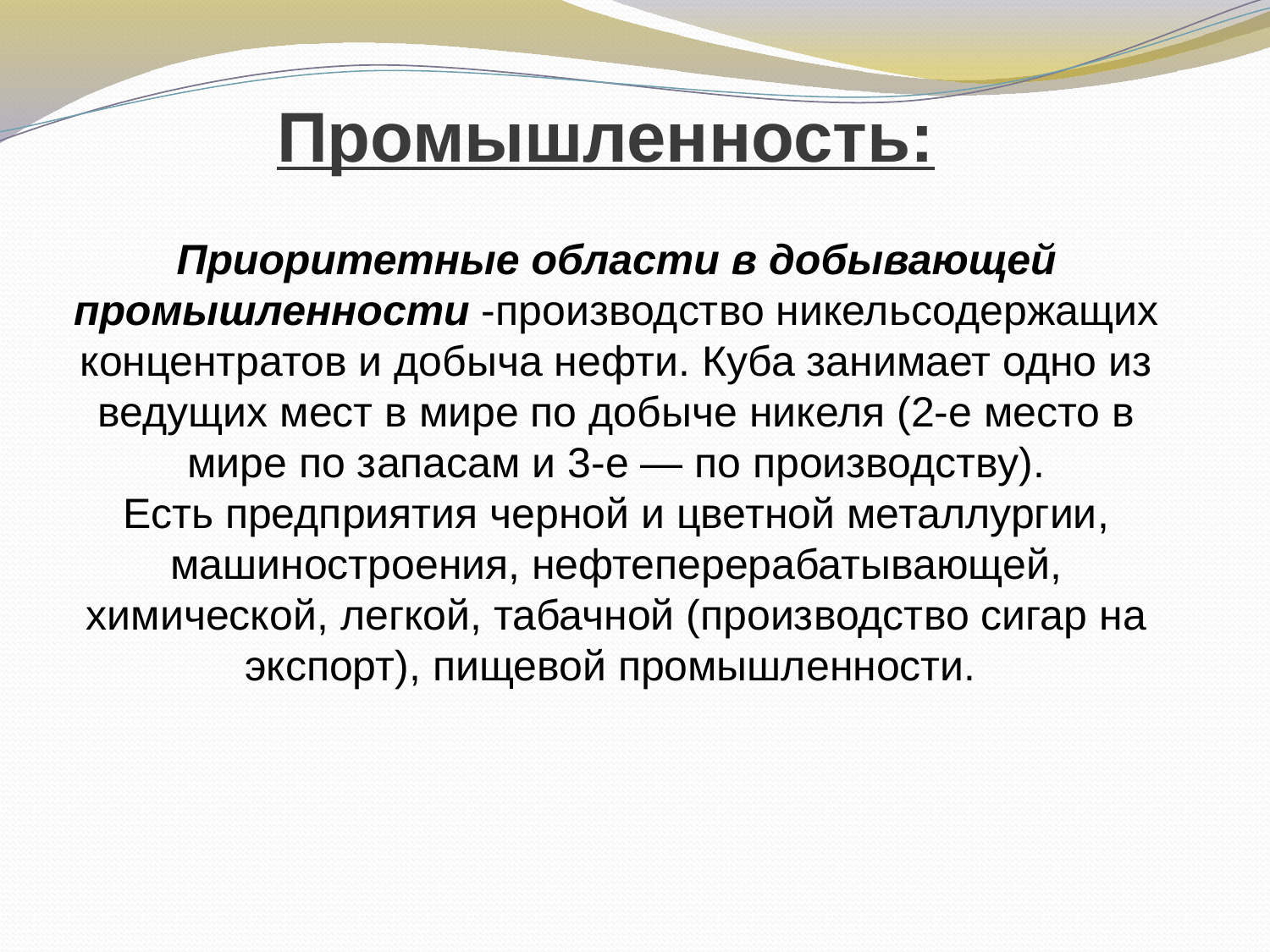

# Промышленность:
Приоритетные области в добывающей промышленности -производство никельсодержащих концентратов и добыча нефти. Куба занимает одно из ведущих мест в мире по добыче никеля (2-е место в мире по запасам и 3-е — по производству).
Есть предприятия черной и цветной металлургии, машиностроения, нефтеперерабатывающей, химической, легкой, табачной (производство сигар на экспорт), пищевой промышленности.